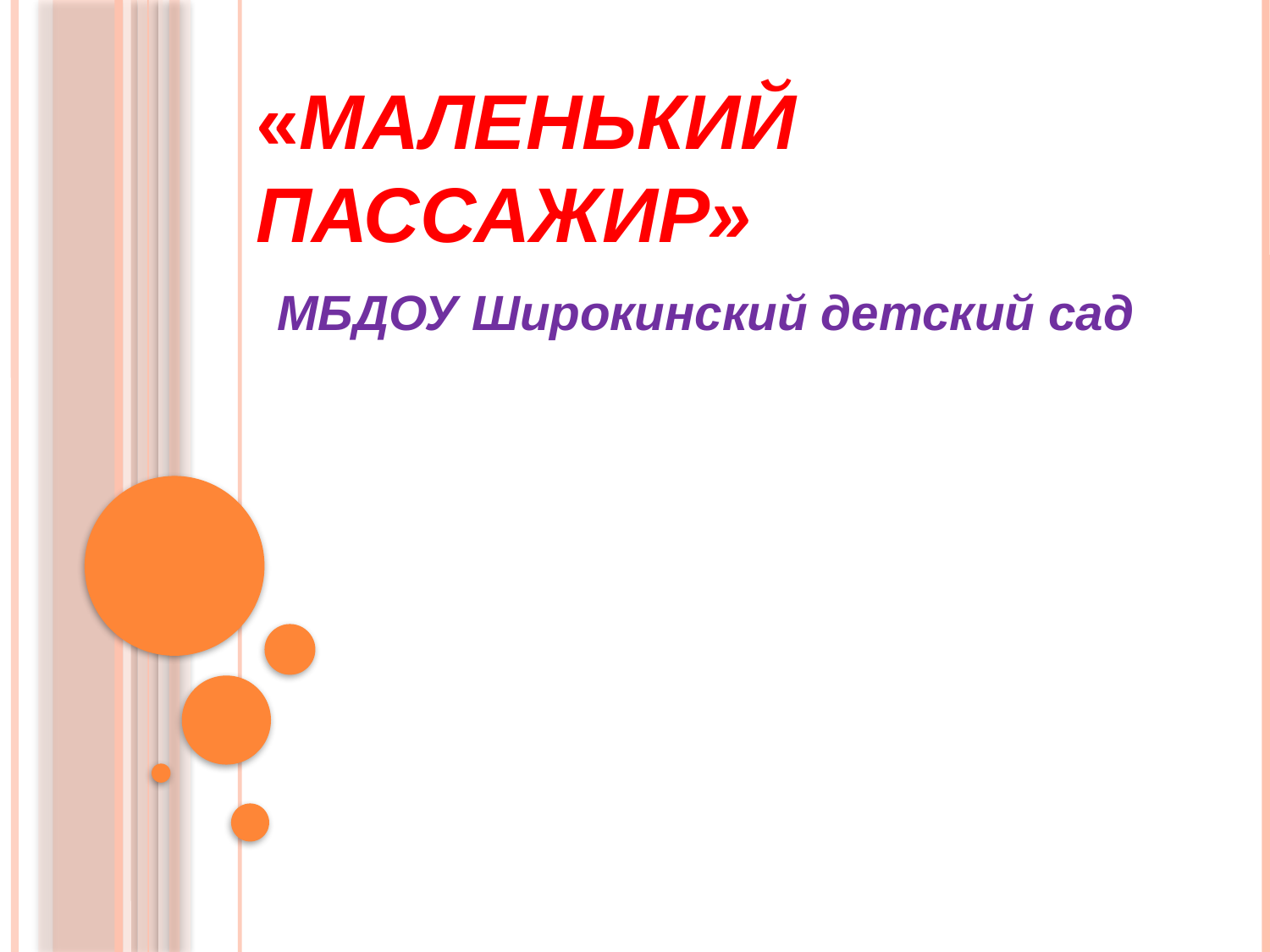

# «Маленький пассажир»
МБДОУ Широкинский детский сад